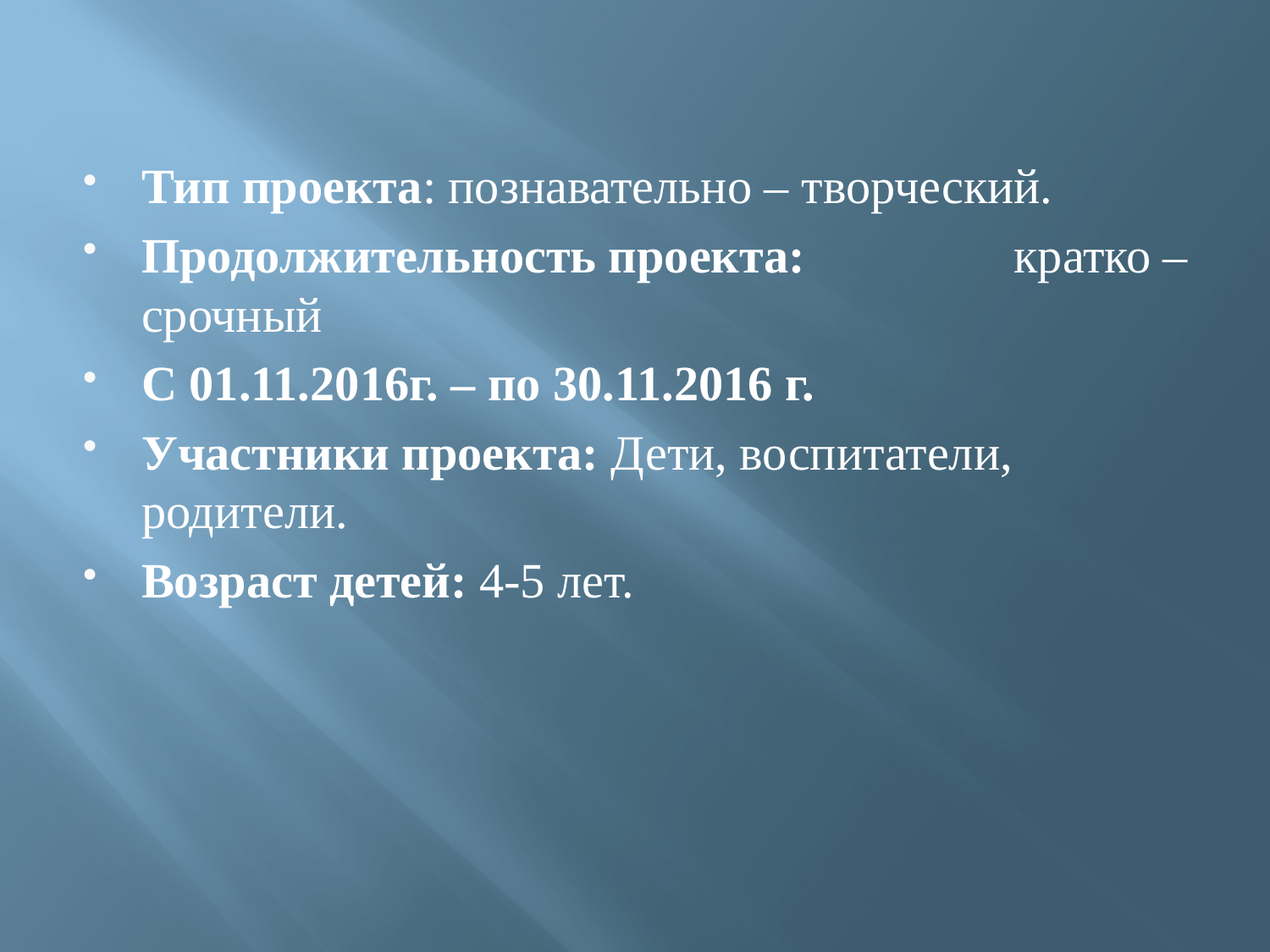

#
Тип проекта: познавательно – творческий.
Продолжительность проекта:                 кратко – срочный
С 01.11.2016г. – по 30.11.2016 г.
Участники проекта: Дети, воспитатели,  родители.
Возраст детей: 4-5 лет.